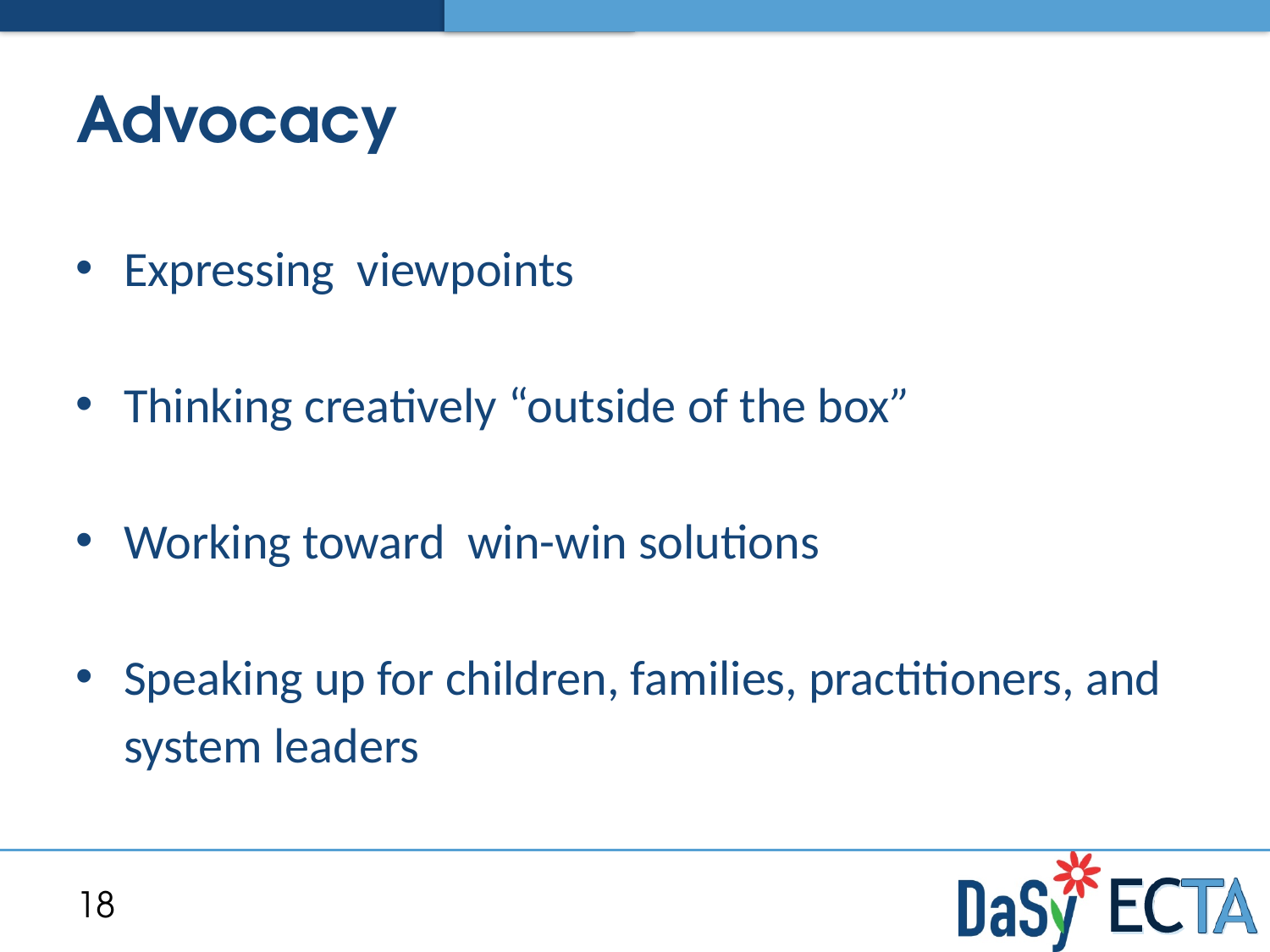

# Advocacy
Expressing  viewpoints

Thinking creatively “outside of the box”

Working toward  win-win solutions

Speaking up for children, families, practitioners, and system leaders

18